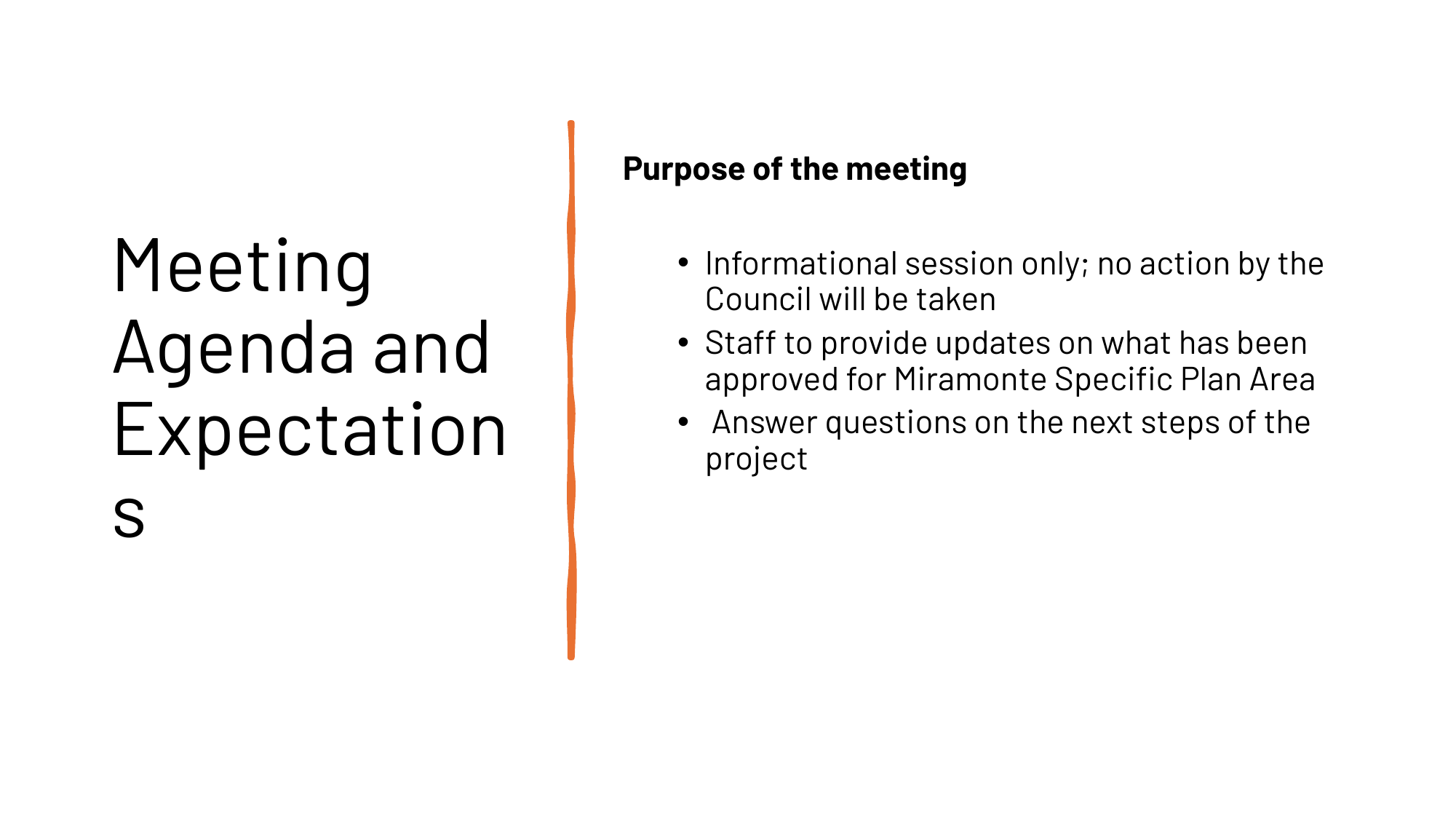

# Meeting Agenda and Expectations
Purpose of the meeting

Informational session only; no action by the Council will be taken
Staff to provide updates on what has been approved for Miramonte Specific Plan Area
 Answer questions on the next steps of the project